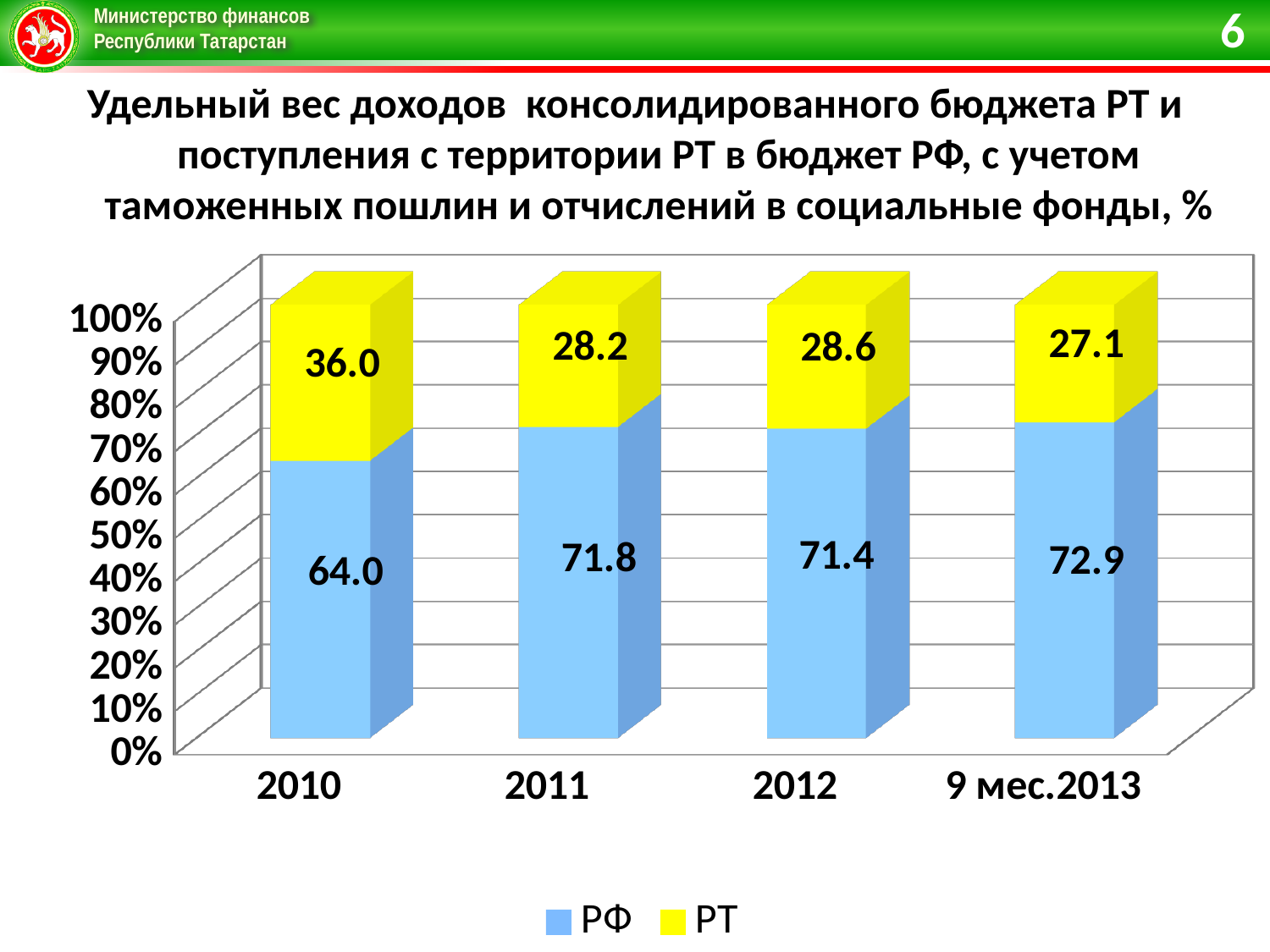

6
Удельный вес доходов  консолидированного бюджета РТ и поступления с территории РТ в бюджет РФ, с учетом таможенных пошлин и отчислений в социальные фонды, %

[unsupported chart]